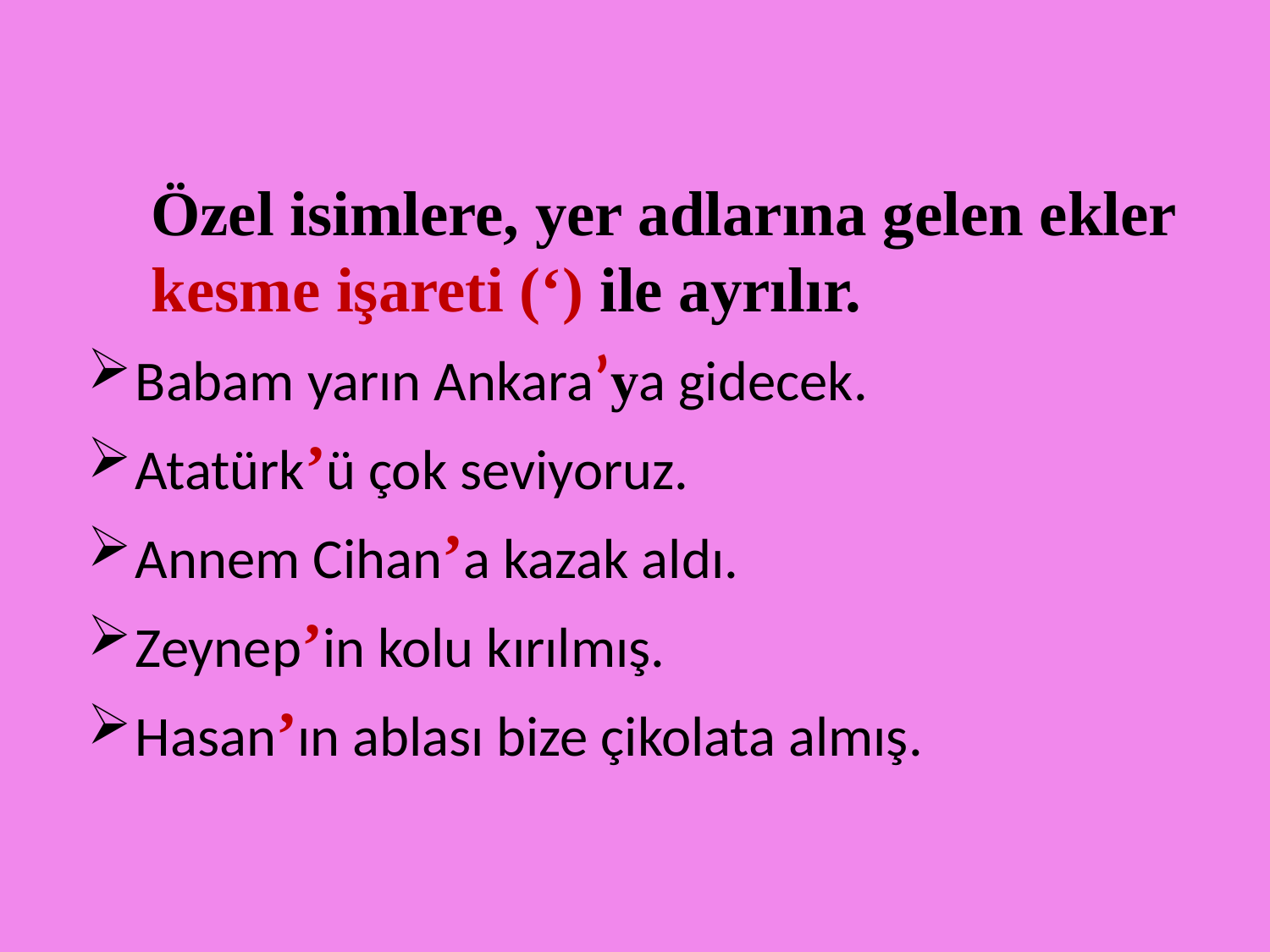

Özel isimlere, yer adlarına gelen ekler kesme işareti (‘) ile ayrılır.
Babam yarın Ankara’ya gidecek.
Atatürk’ü çok seviyoruz.
Annem Cihan’a kazak aldı.
Zeynep’in kolu kırılmış.
Hasan’ın ablası bize çikolata almış.